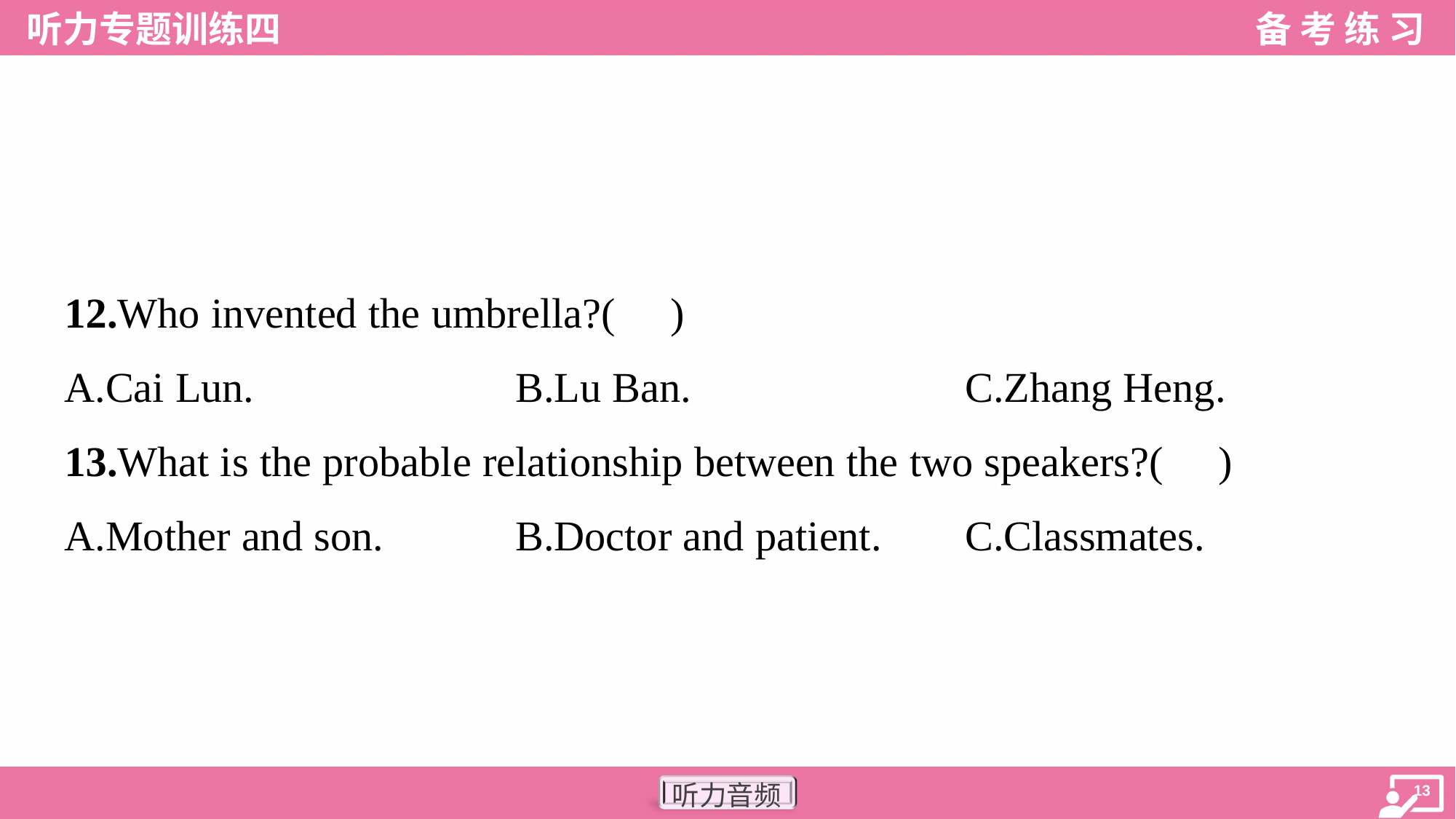

12.Who invented the umbrella?(     )
A.Cai Lun.	B.Lu Ban.	C.Zhang Heng.
13.What is the probable relationship between the two speakers?(     )
A.Mother and son.	B.Doctor and patient.	C.Classmates.